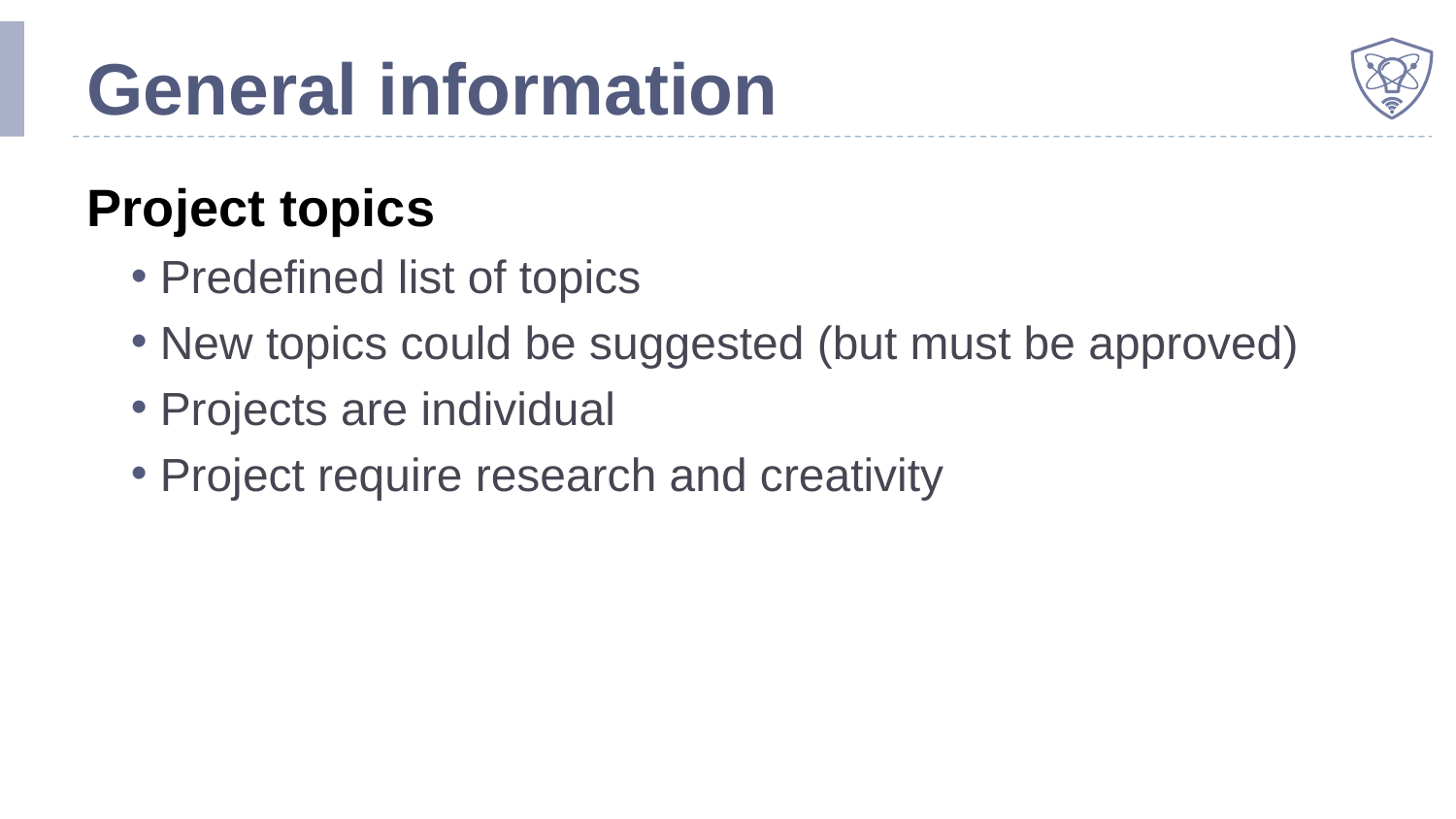

# General information
Project topics
Predefined list of topics
New topics could be suggested (but must be approved)
Projects are individual
Project require research and creativity